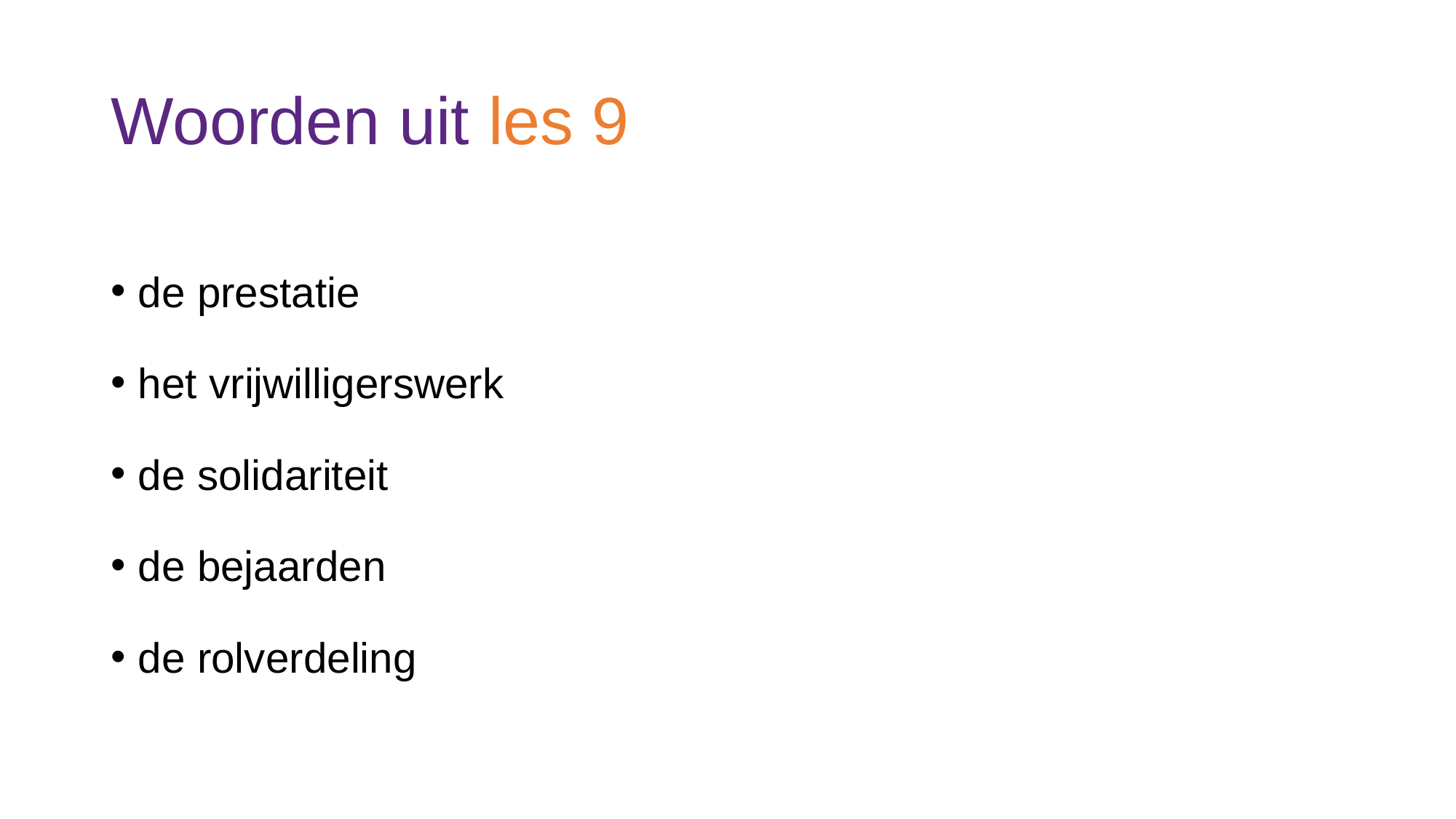

# Woorden uit les 9
de prestatie
het vrijwilligerswerk
de solidariteit
de bejaarden
de rolverdeling